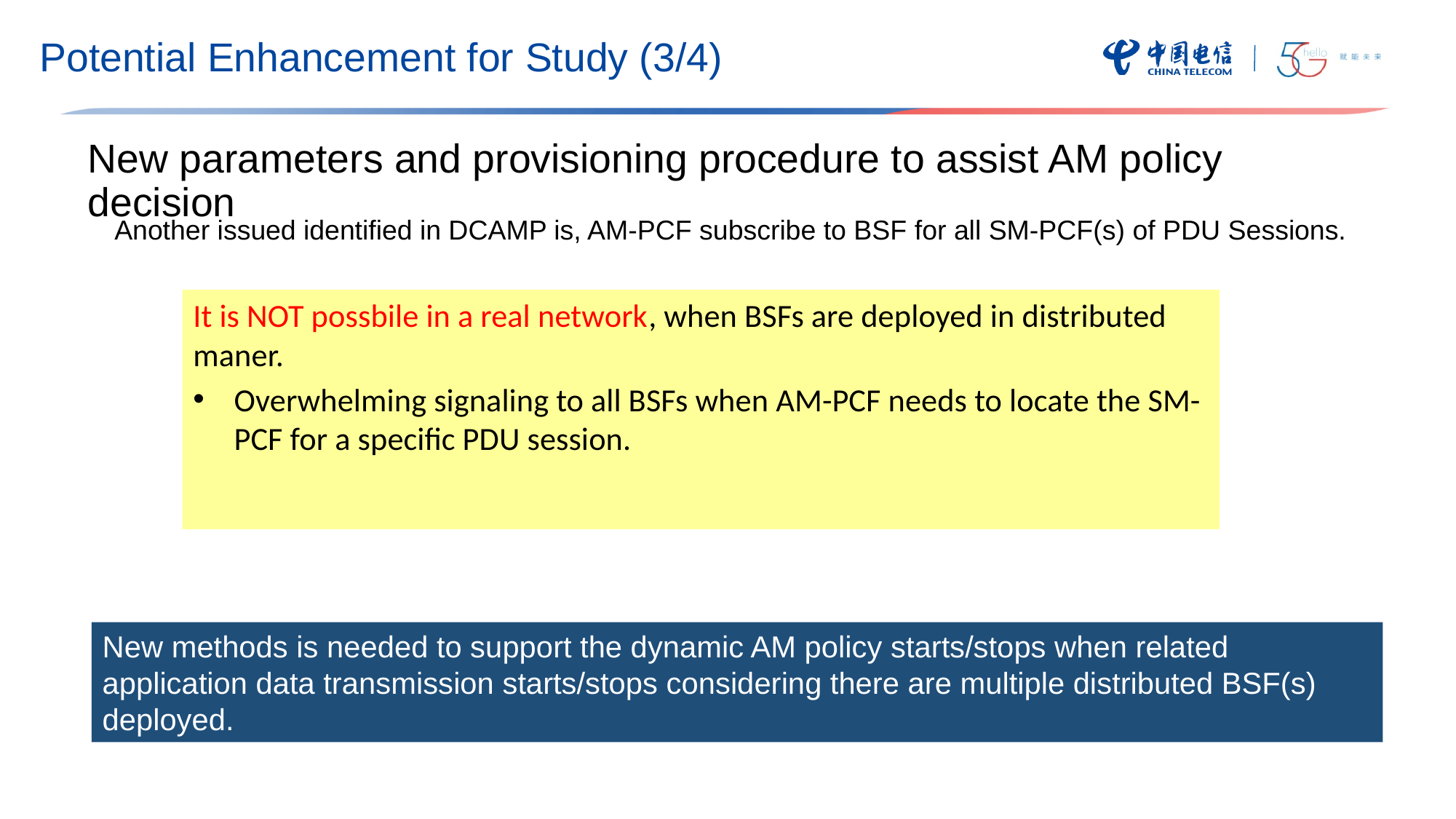

Potential Enhancement for Study (3/4)
New parameters and provisioning procedure to assist AM policy decision
Another issued identified in DCAMP is, AM-PCF subscribe to BSF for all SM-PCF(s) of PDU Sessions.

It is NOT possbile in a real network, when BSFs are deployed in distributed maner.
Overwhelming signaling to all BSFs when AM-PCF needs to locate the SM-PCF for a specific PDU session.
New methods is needed to support the dynamic AM policy starts/stops when related application data transmission starts/stops considering there are multiple distributed BSF(s) deployed.